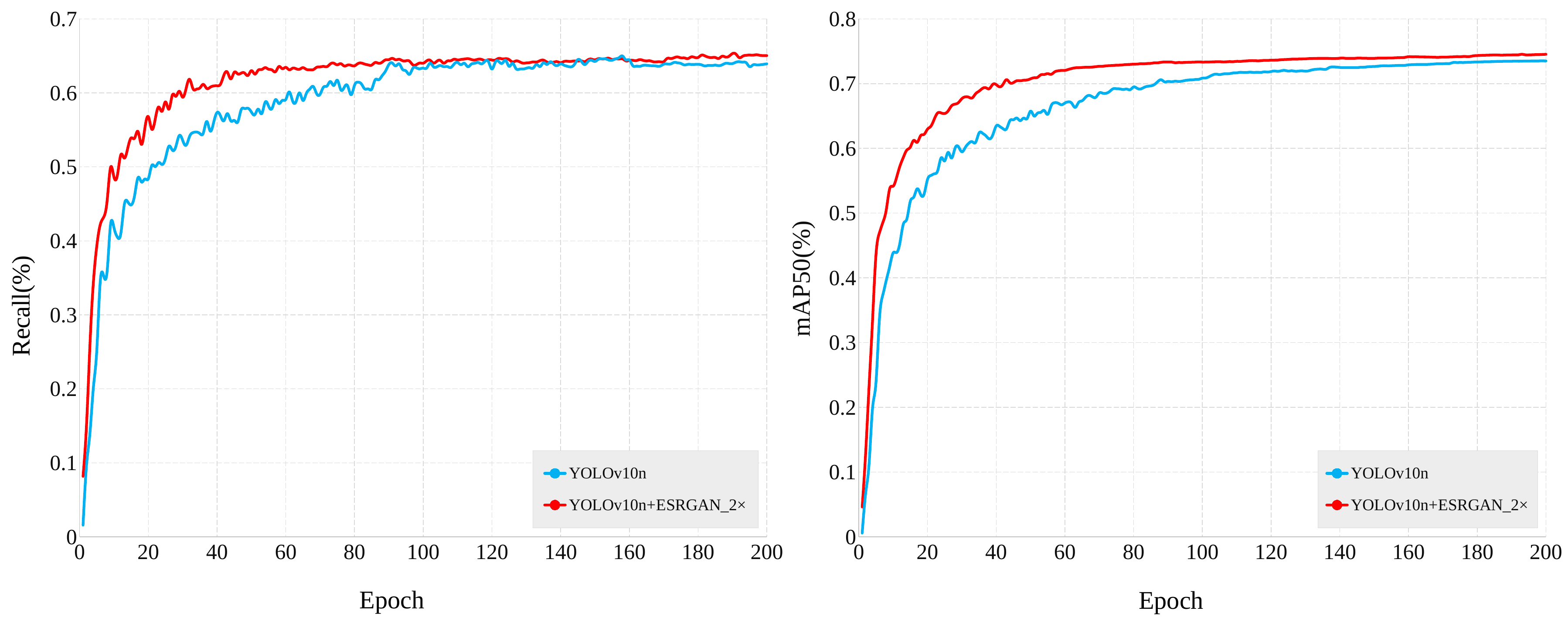

### Chart

| Category | YOLOv10n | YOLOv10n+ESRGAN_2× |
|---|---|---|

### Chart

| Category | YOLOv10n | YOLOv10n+ESRGAN_2× |
|---|---|---|
Epoch
Epoch